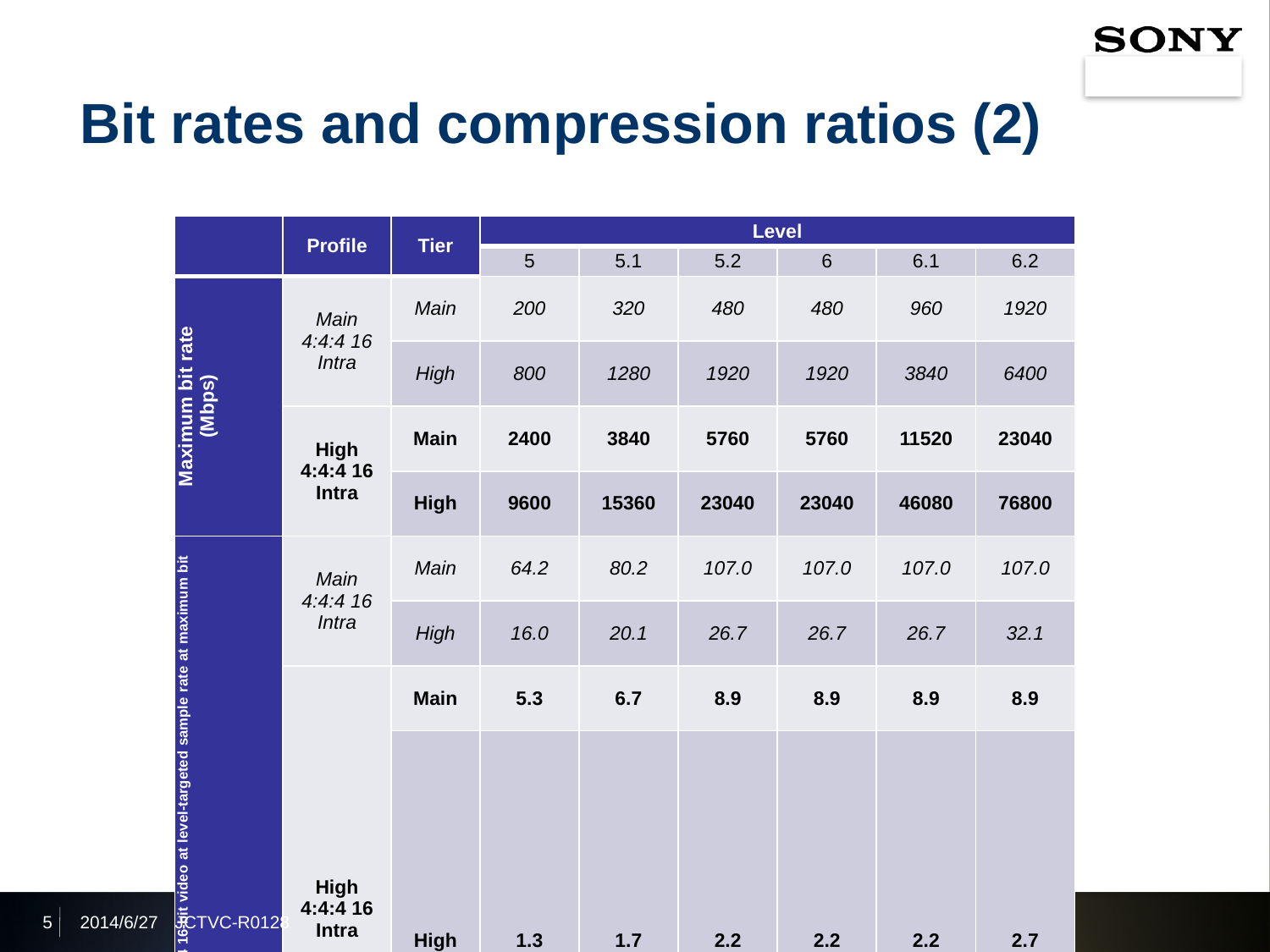

# Bit rates and compression ratios (2)
|  | Profile | Tier | Level |  |  |  |  |  |
| --- | --- | --- | --- | --- | --- | --- | --- | --- |
|  |  |  | 5 | 5.1 | 5.2 | 6 | 6.1 | 6.2 |
| Maximum bit rate (Mbps) | Main 4:4:4 16 Intra | Main | 200 | 320 | 480 | 480 | 960 | 1920 |
|  |  | High | 800 | 1280 | 1920 | 1920 | 3840 | 6400 |
|  | High 4:4:4 16 Intra | Main | 2400 | 3840 | 5760 | 5760 | 11520 | 23040 |
|  |  | High | 9600 | 15360 | 23040 | 23040 | 46080 | 76800 |
| Compression ratio of 4:4:4 16-bit video at level-targeted sample rate at maximum bit rate | Main 4:4:4 16 Intra | Main | 64.2 | 80.2 | 107.0 | 107.0 | 107.0 | 107.0 |
|  |  | High | 16.0 | 20.1 | 26.7 | 26.7 | 26.7 | 32.1 |
|  | High 4:4:4 16 Intra | Main | 5.3 | 6.7 | 8.9 | 8.9 | 8.9 | 8.9 |
|  |  | High | 1.3 | 1.7 | 2.2 | 2.2 | 2.2 | 2.7 |
5
2014/6/27
JCTVC-R0128